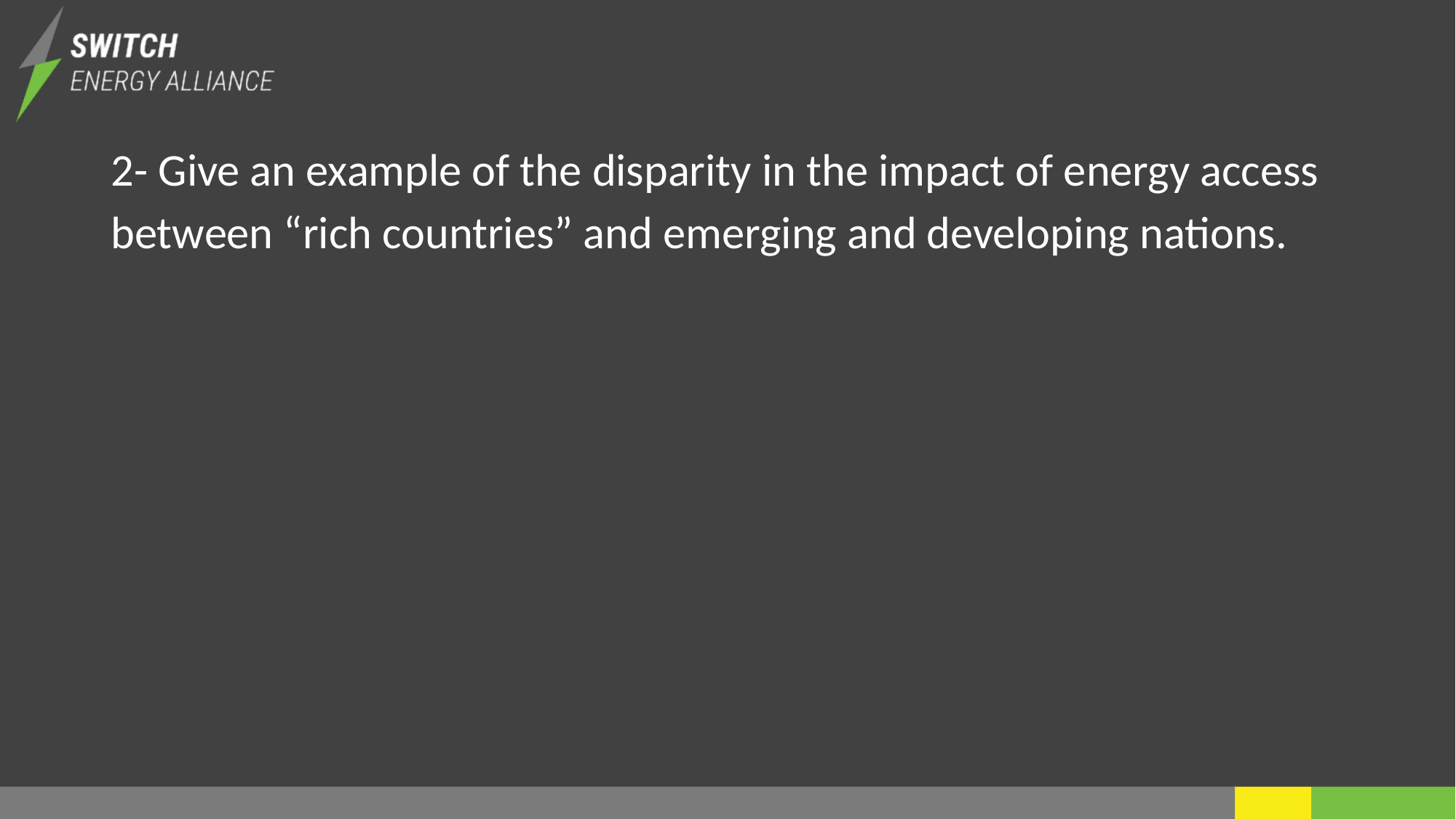

2- Give an example of the disparity in the impact of energy access between “rich countries” and emerging and developing nations.